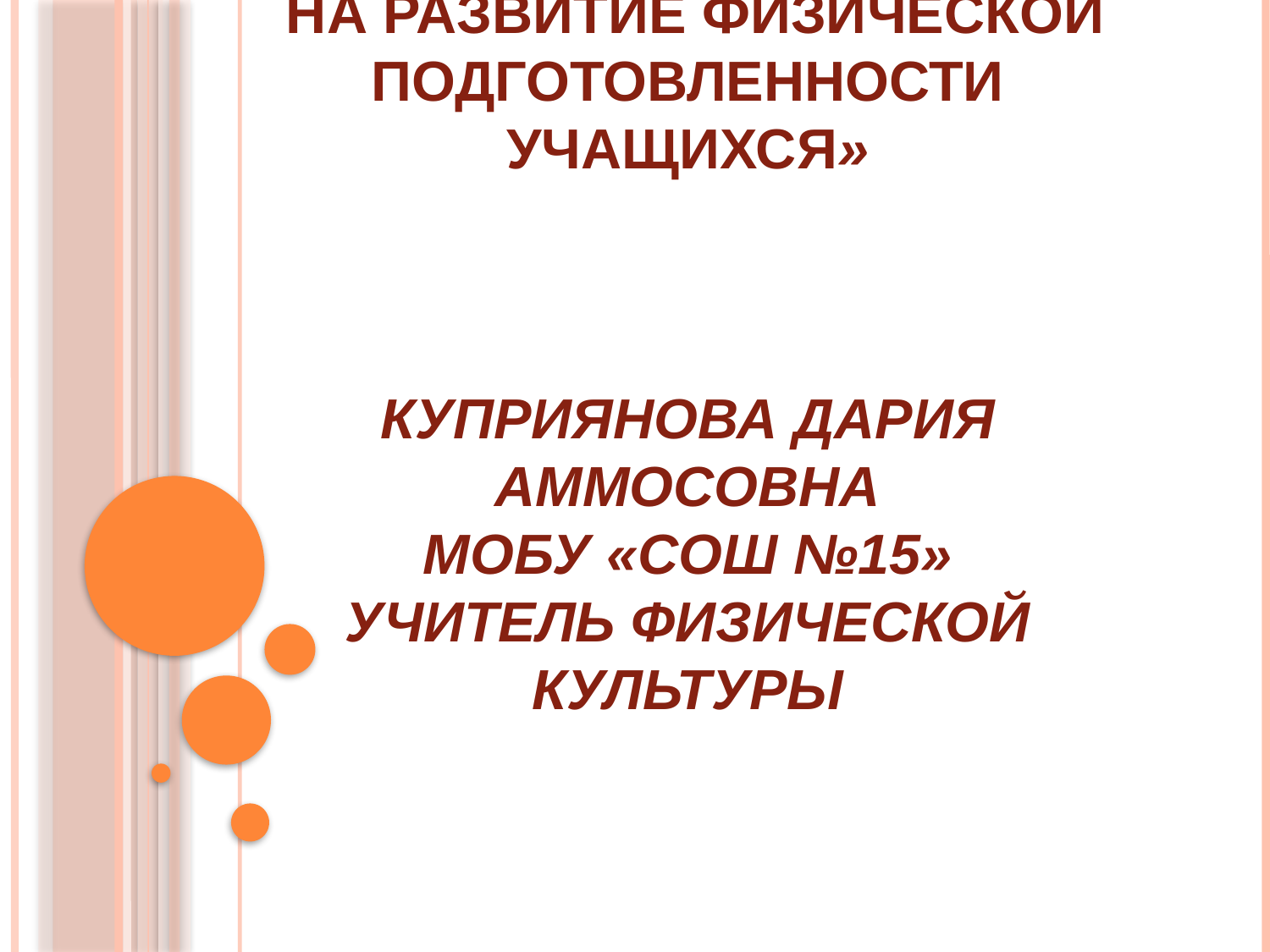

# «Влияние волевых качеств на развитие физической подготовленности учащихся» Куприянова Дария Аммосовна МОБУ «СОШ №15» учитель физической культуры